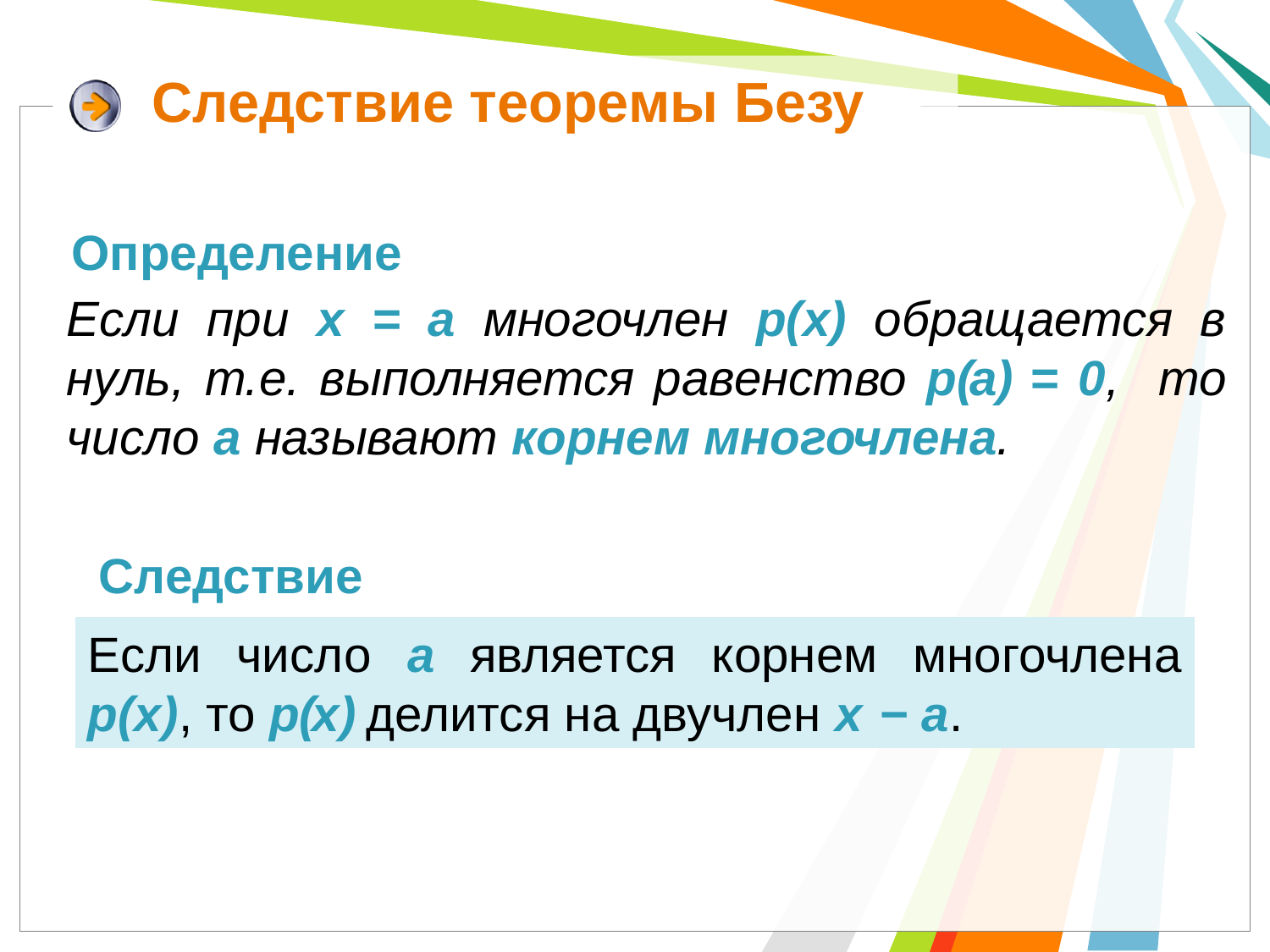

# Следствие теоремы Безу
Определение
Если при х = а многочлен р(х) обращается в нуль, т.е. выполняется равенство р(а) = 0,  то число а называют корнем многочлена.
Следствие
Если число а является корнем многочлена р(х), то р(х) делится на двучлен x − а.